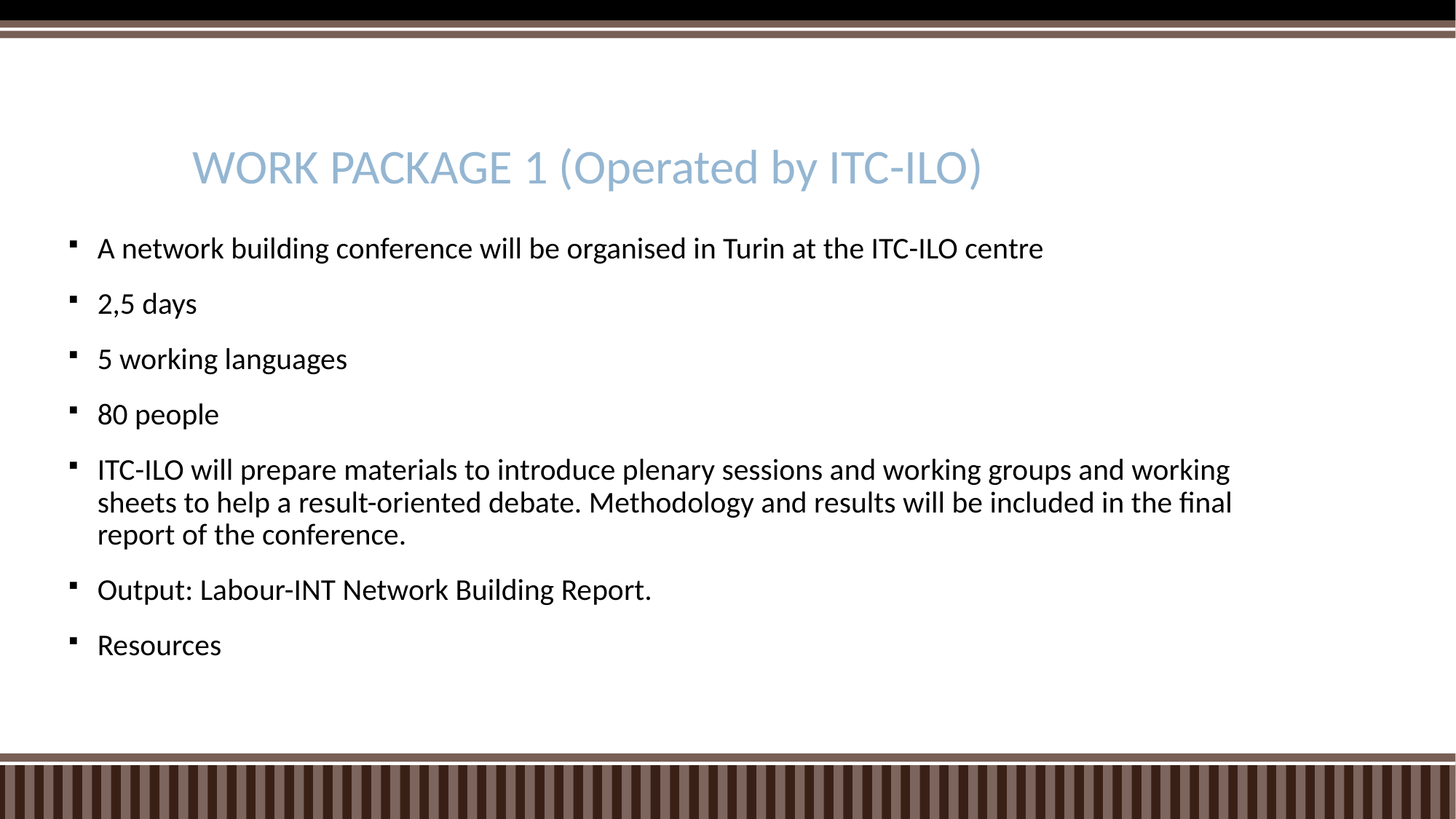

# WORK PACKAGE 1 (Operated by ITC-ILO)
A network building conference will be organised in Turin at the ITC-ILO centre
2,5 days
5 working languages
80 people
ITC-ILO will prepare materials to introduce plenary sessions and working groups and working sheets to help a result-oriented debate. Methodology and results will be included in the final report of the conference.
Output: Labour-INT Network Building Report.
Resources